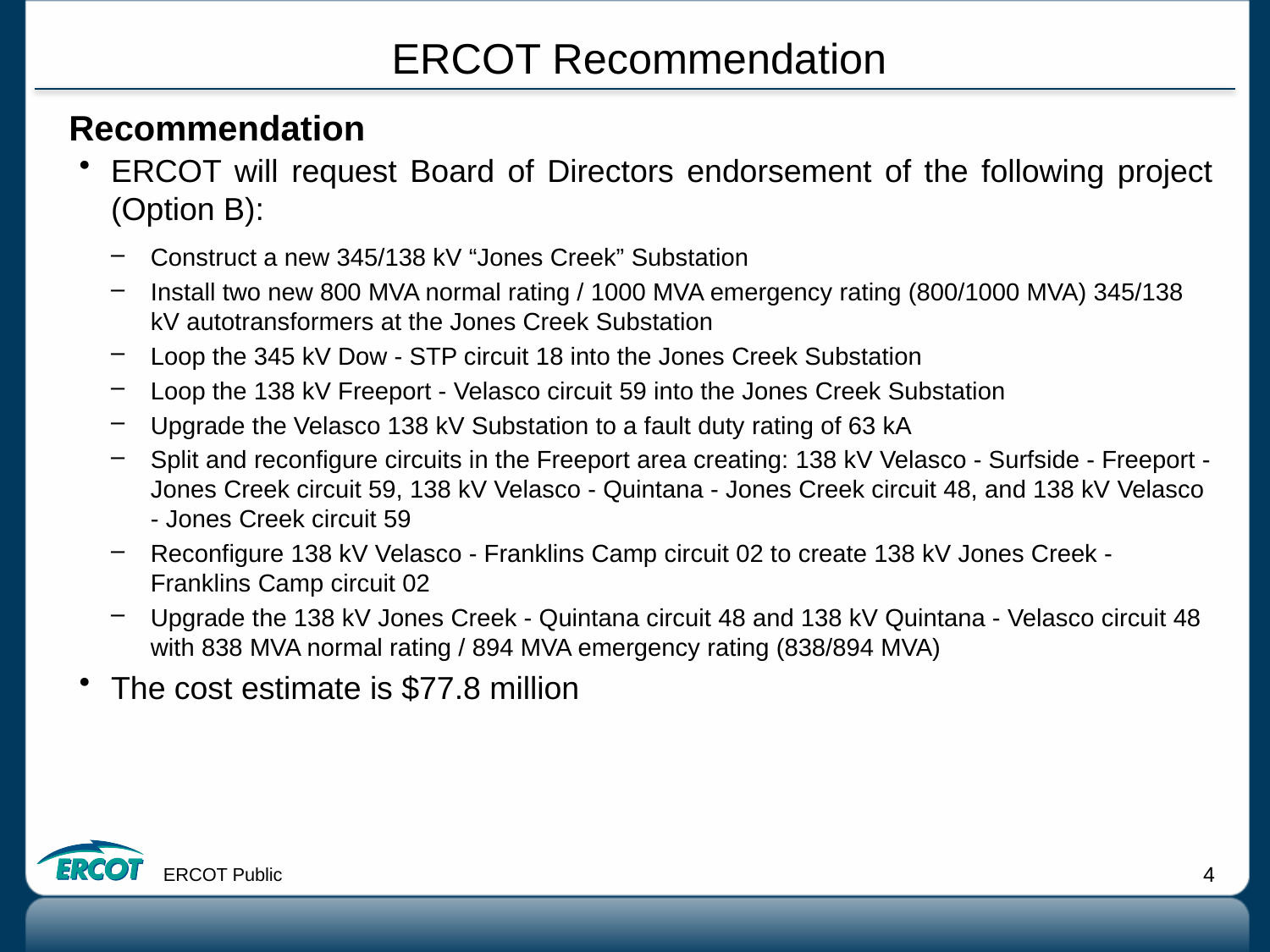

# ERCOT Recommendation
Recommendation
ERCOT will request Board of Directors endorsement of the following project (Option B):
Construct a new 345/138 kV “Jones Creek” Substation
Install two new 800 MVA normal rating / 1000 MVA emergency rating (800/1000 MVA) 345/138 kV autotransformers at the Jones Creek Substation
Loop the 345 kV Dow - STP circuit 18 into the Jones Creek Substation
Loop the 138 kV Freeport - Velasco circuit 59 into the Jones Creek Substation
Upgrade the Velasco 138 kV Substation to a fault duty rating of 63 kA
Split and reconfigure circuits in the Freeport area creating: 138 kV Velasco - Surfside - Freeport - Jones Creek circuit 59, 138 kV Velasco - Quintana - Jones Creek circuit 48, and 138 kV Velasco - Jones Creek circuit 59
Reconfigure 138 kV Velasco - Franklins Camp circuit 02 to create 138 kV Jones Creek - Franklins Camp circuit 02
Upgrade the 138 kV Jones Creek - Quintana circuit 48 and 138 kV Quintana - Velasco circuit 48 with 838 MVA normal rating / 894 MVA emergency rating (838/894 MVA)
The cost estimate is $77.8 million